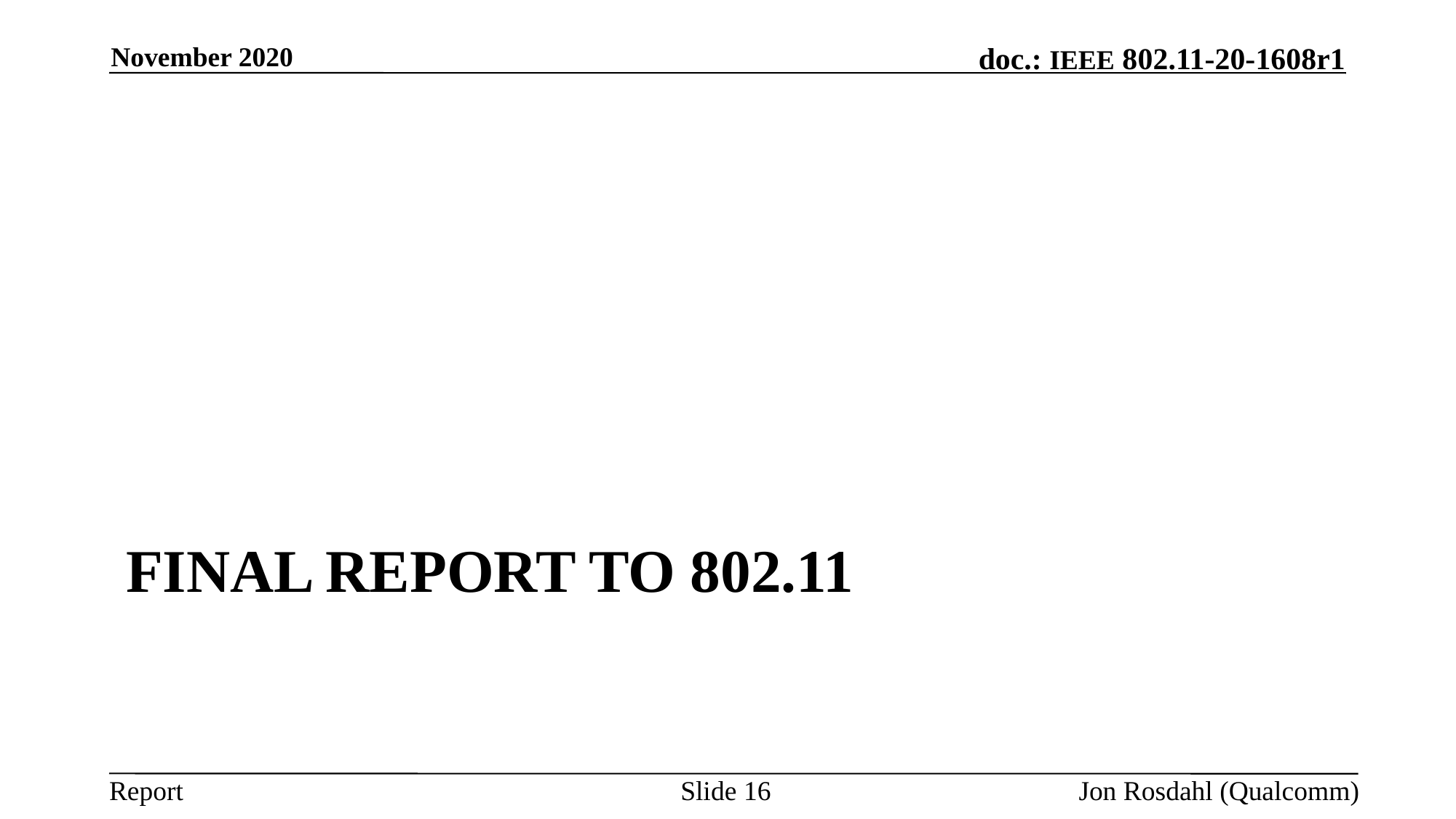

November 2020

# Final Report to 802.11
Slide 16
Jon Rosdahl (Qualcomm)